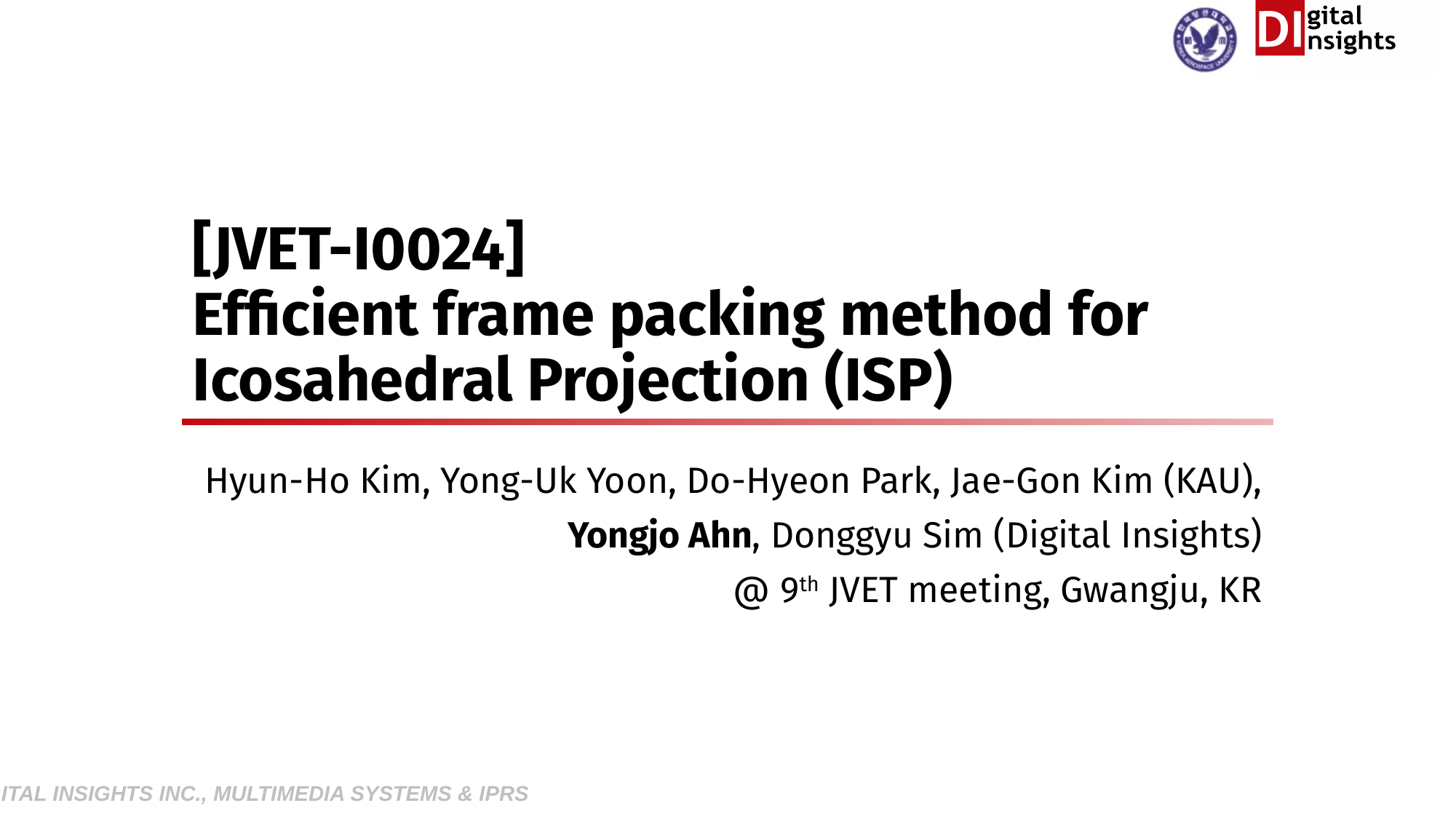

# [JVET-I0024] Efficient frame packing method for Icosahedral Projection (ISP)
Hyun-Ho Kim, Yong-Uk Yoon, Do-Hyeon Park, Jae-Gon Kim (KAU),
Yongjo Ahn, Donggyu Sim (Digital Insights)
@ 9th JVET meeting, Gwangju, KR